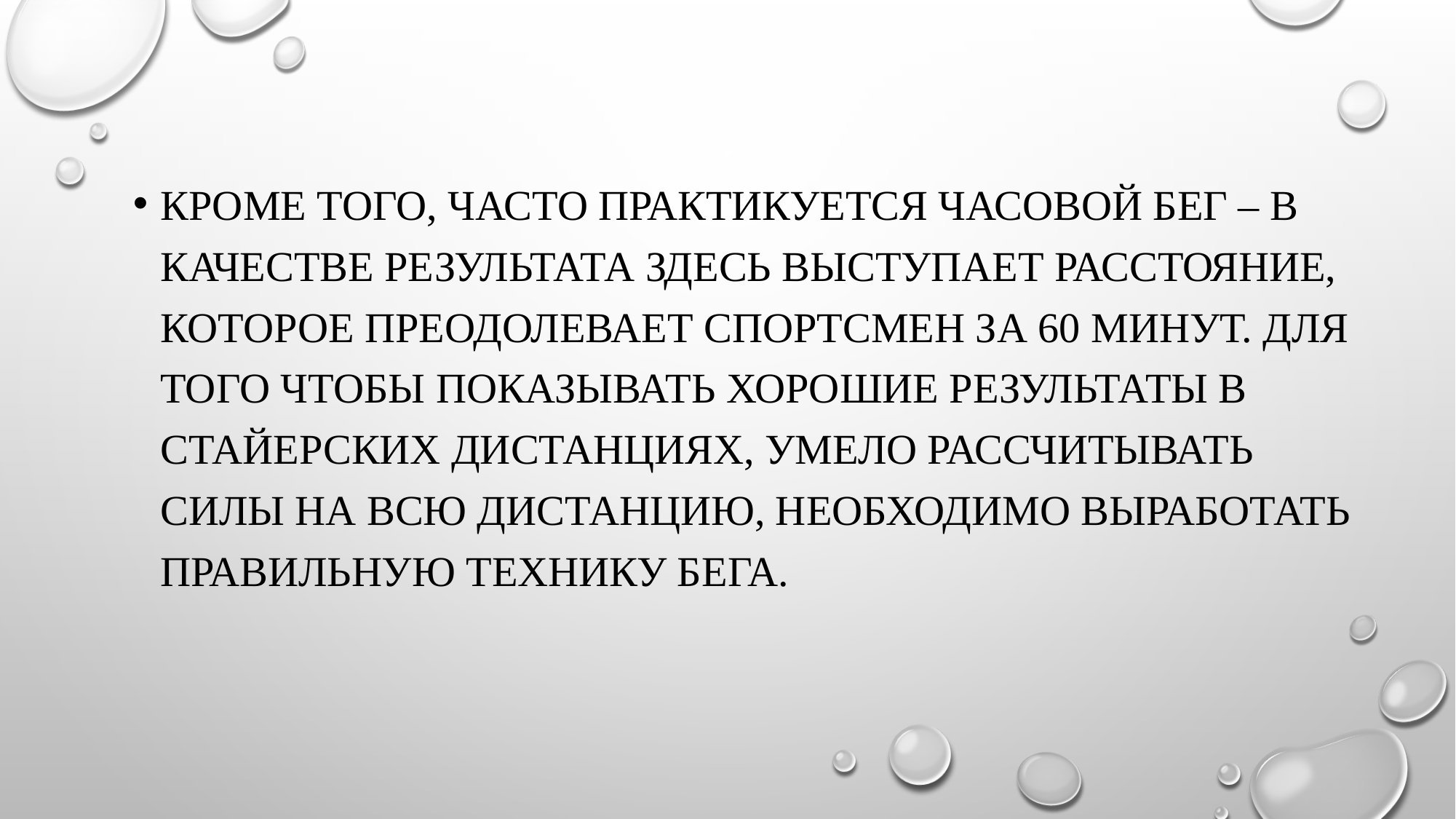

Кроме того, часто практикуется часовой бег – в качестве результата здесь выступает расстояние, которое преодолевает спортсмен за 60 минут. Для того чтобы показывать хорошие результаты в стайерских дистанциях, умело рассчитывать силы на всю дистанцию, необходимо выработать правильную технику бега.